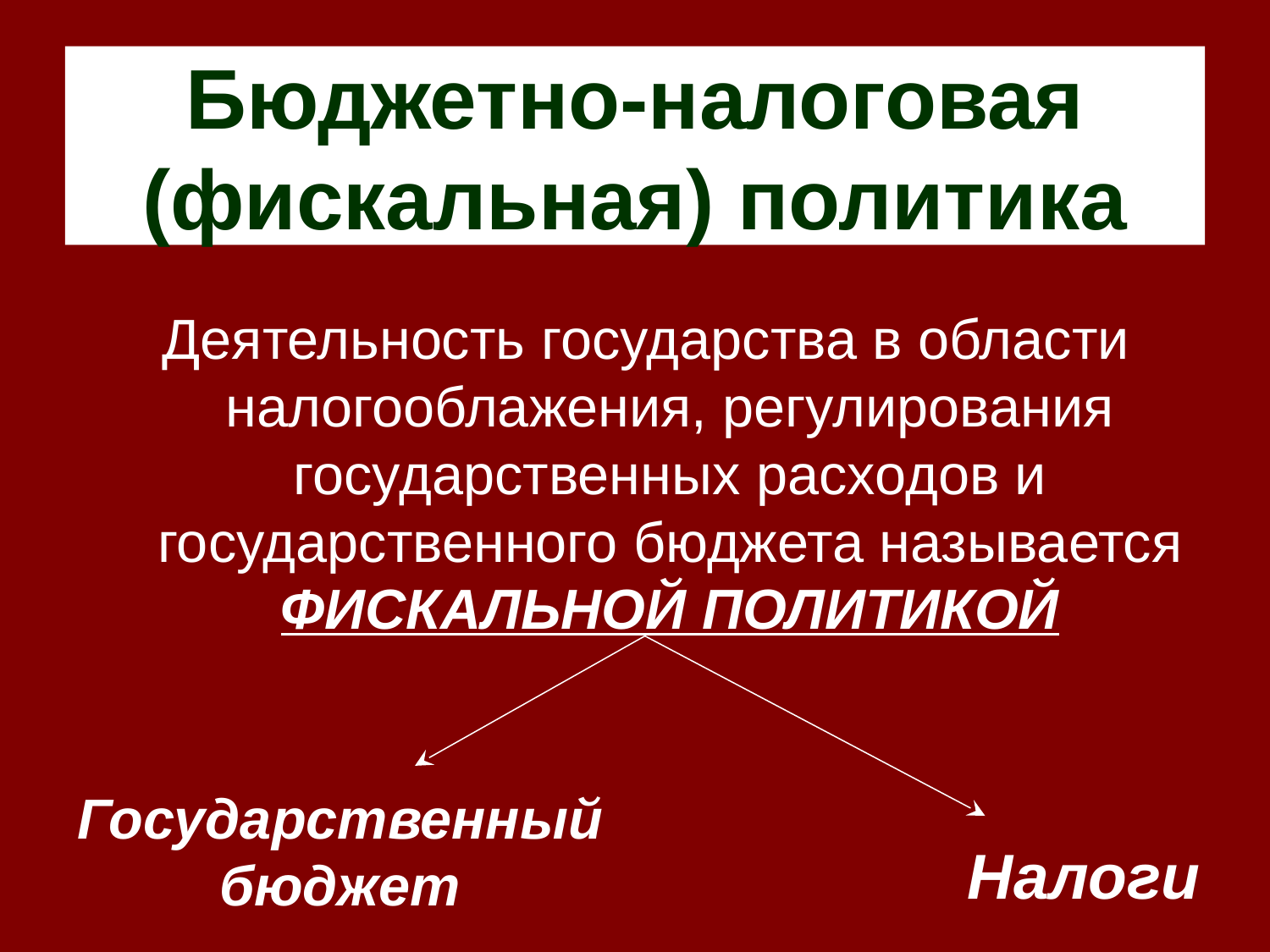

# Бюджетно-налоговая (фискальная) политика
Деятельность государства в области налогооблажения, регулирования государственных расходов и государственного бюджета называется ФИСКАЛЬНОЙ ПОЛИТИКОЙ

Государственный бюджет
Налоги